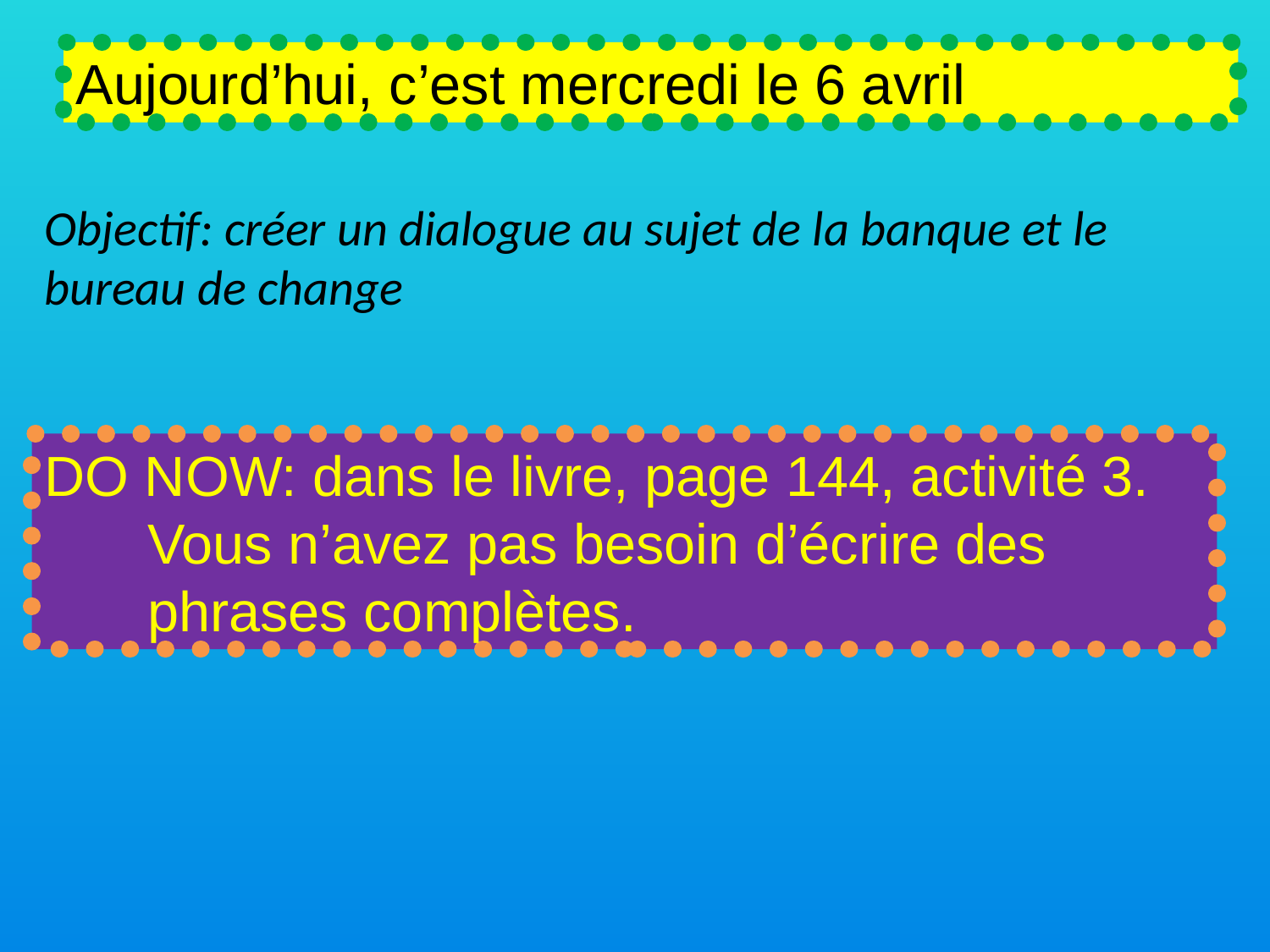

Aujourd’hui, c’est mercredi le 6 avril
Objectif: créer un dialogue au sujet de la banque et le bureau de change
DO NOW: dans le livre, page 144, activité 3.  Vous n’avez pas besoin d’écrire des phrases complètes.